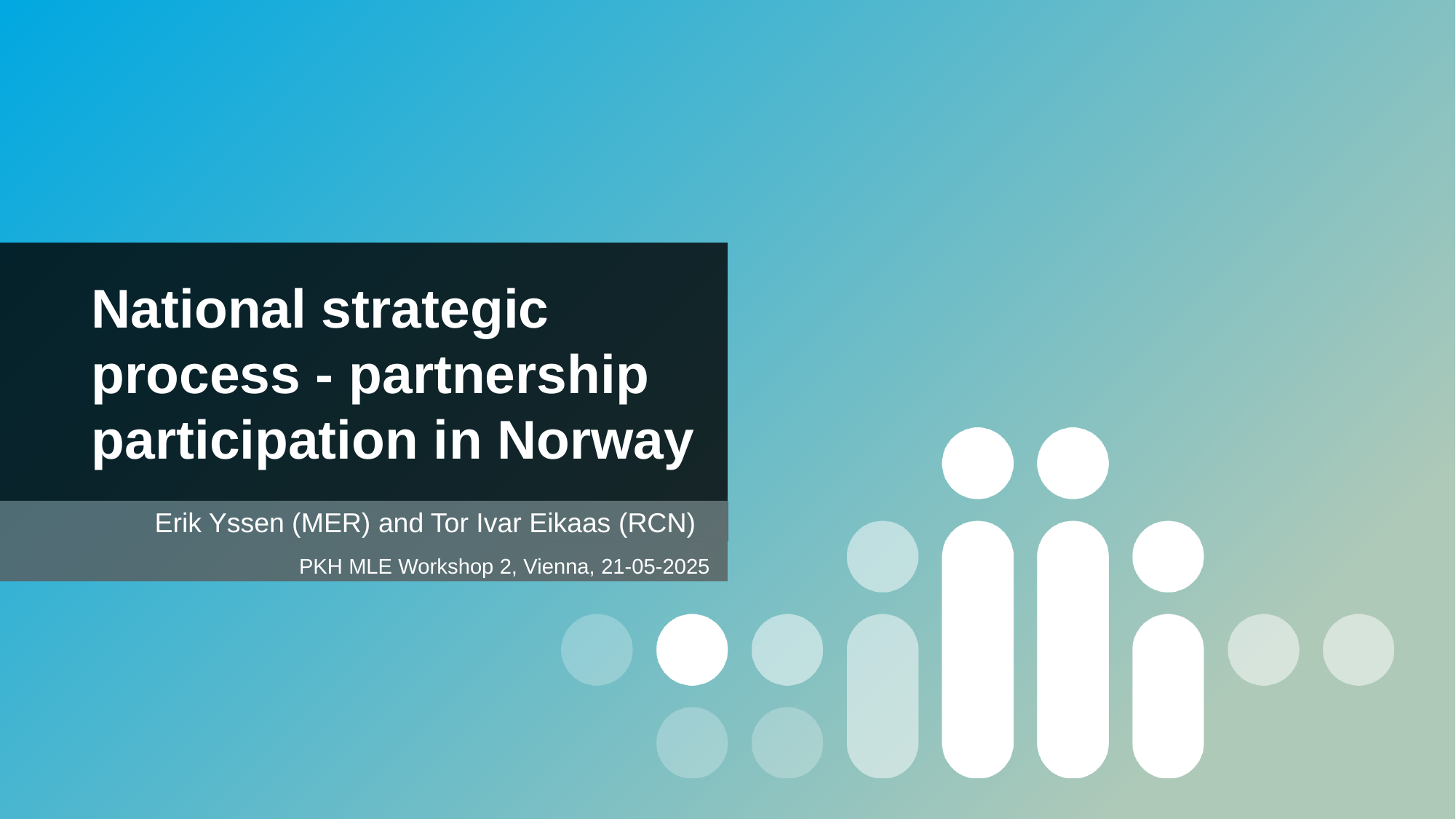

National strategic process - partnership participation in Norway
Erik Yssen (MER) and Tor Ivar Eikaas (RCN)
PKH MLE Workshop 2, Vienna, 21-05-2025